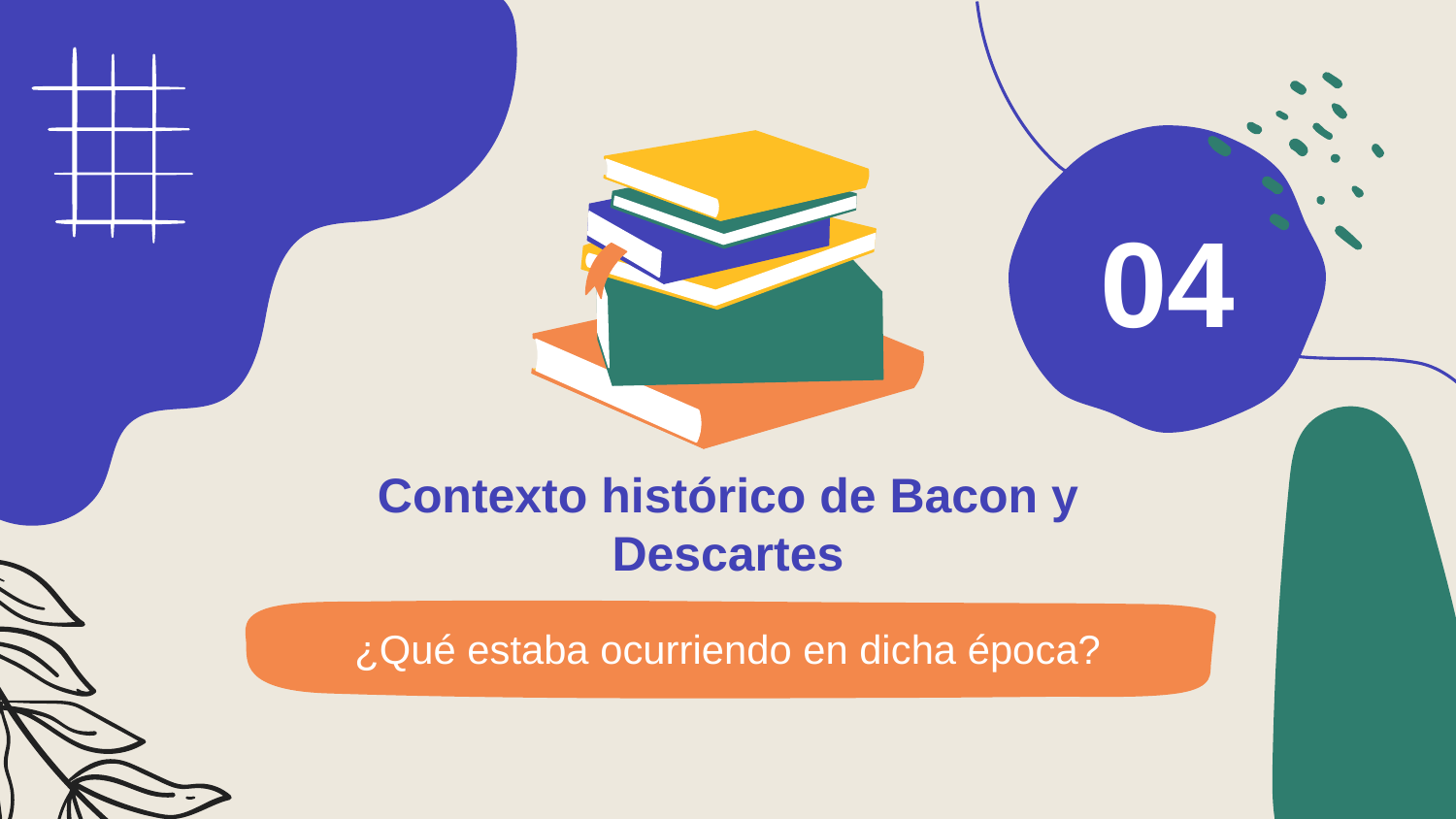

04
# Contexto histórico de Bacon y Descartes

¿Qué estaba ocurriendo en dicha época?